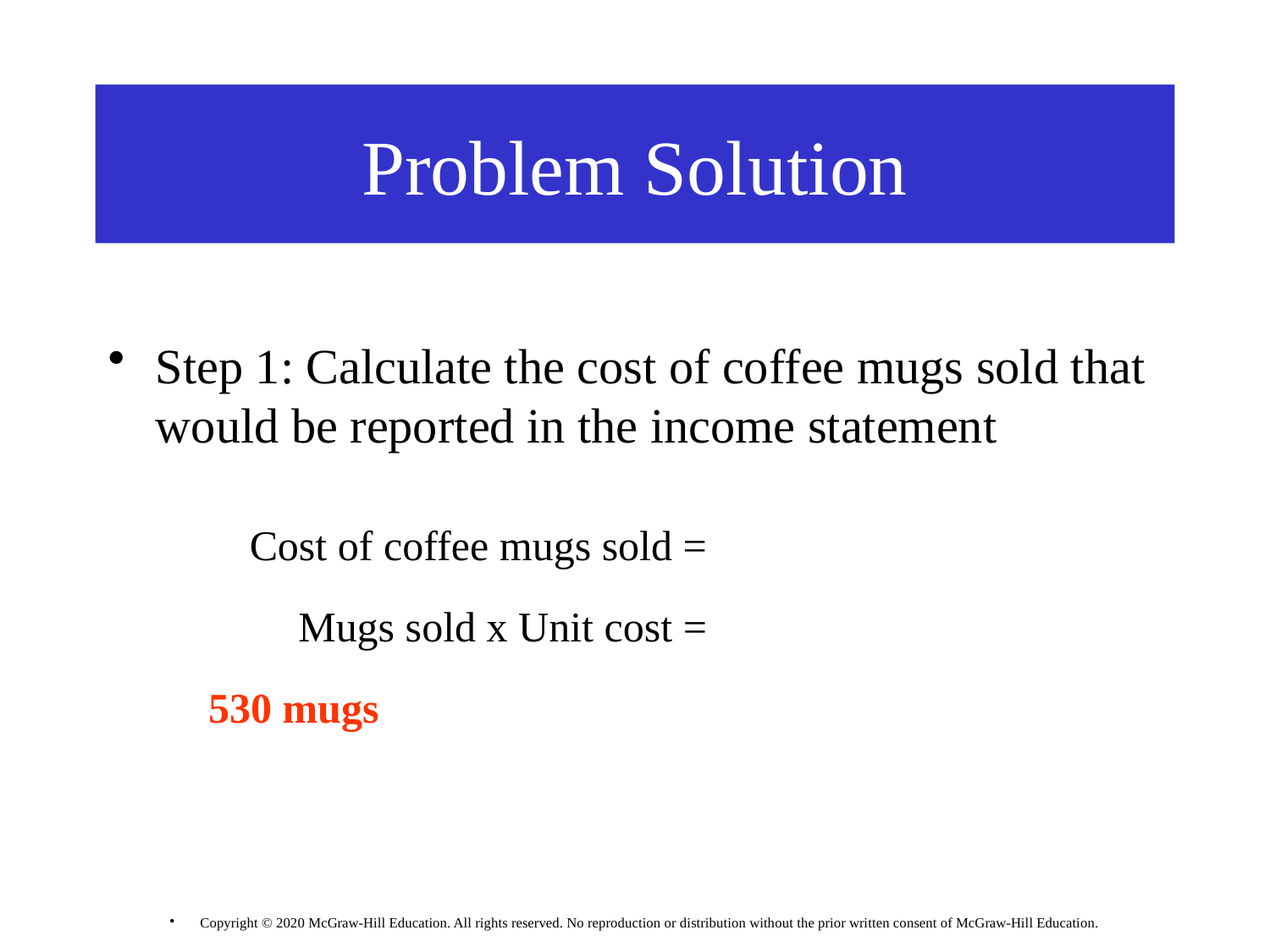

# Problem Solution
Step 1: Calculate the cost of coffee mugs sold that would be reported in the income statement
Cost of coffee mugs sold =

Mugs sold x Unit cost =

	   530 mugs